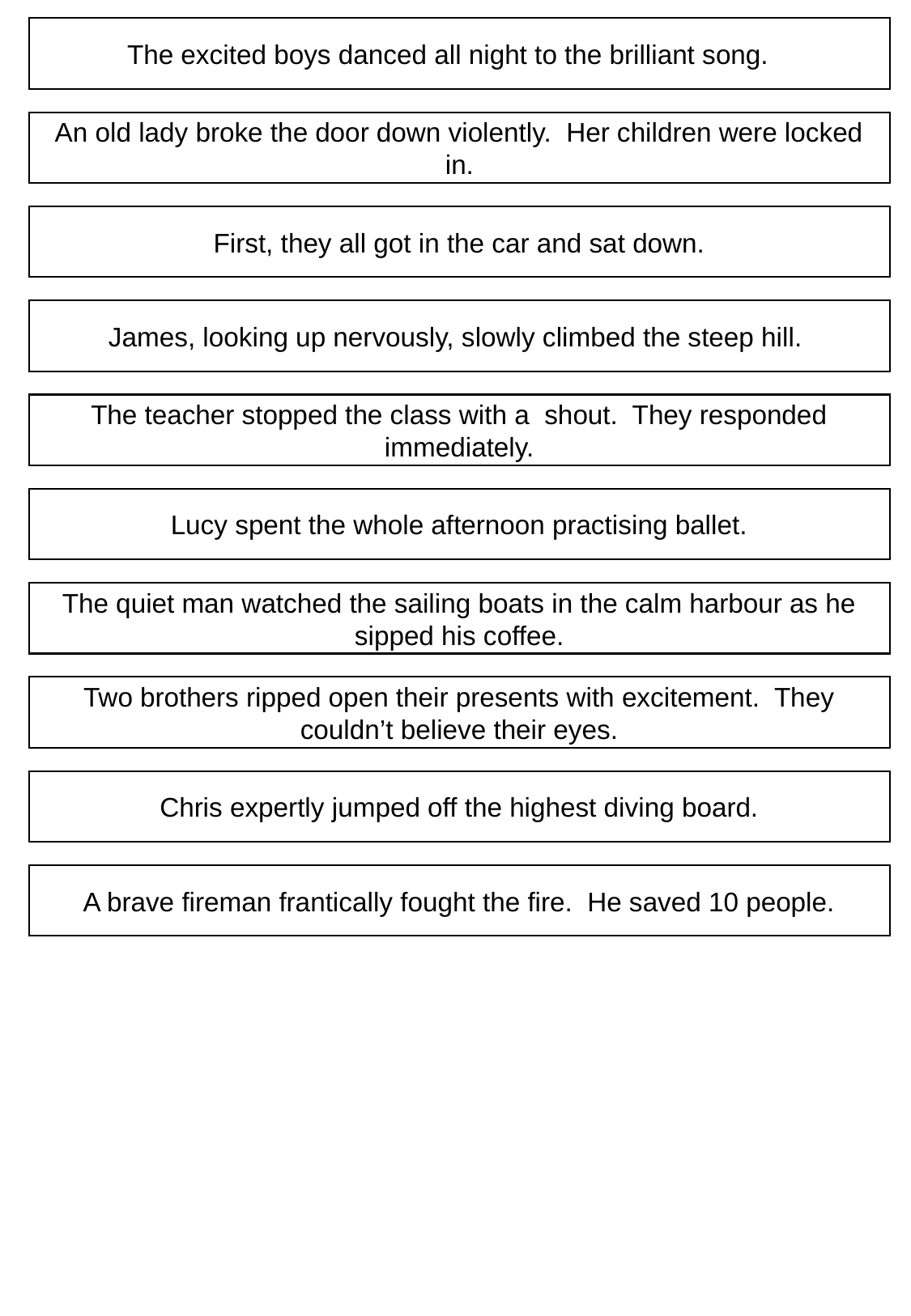

The excited boys danced all night to the brilliant song.
An old lady broke the door down violently.  Her children were locked in.
First, they all got in the car and sat down.
James, looking up nervously, slowly climbed the steep hill.
The teacher stopped the class with a  shout.  They responded immediately.
Lucy spent the whole afternoon practising ballet.
The quiet man watched the sailing boats in the calm harbour as he sipped his coffee.
Two brothers ripped open their presents with excitement.  They couldn’t believe their eyes.
Chris expertly jumped off the highest diving board.
A brave fireman frantically fought the fire.  He saved 10 people.